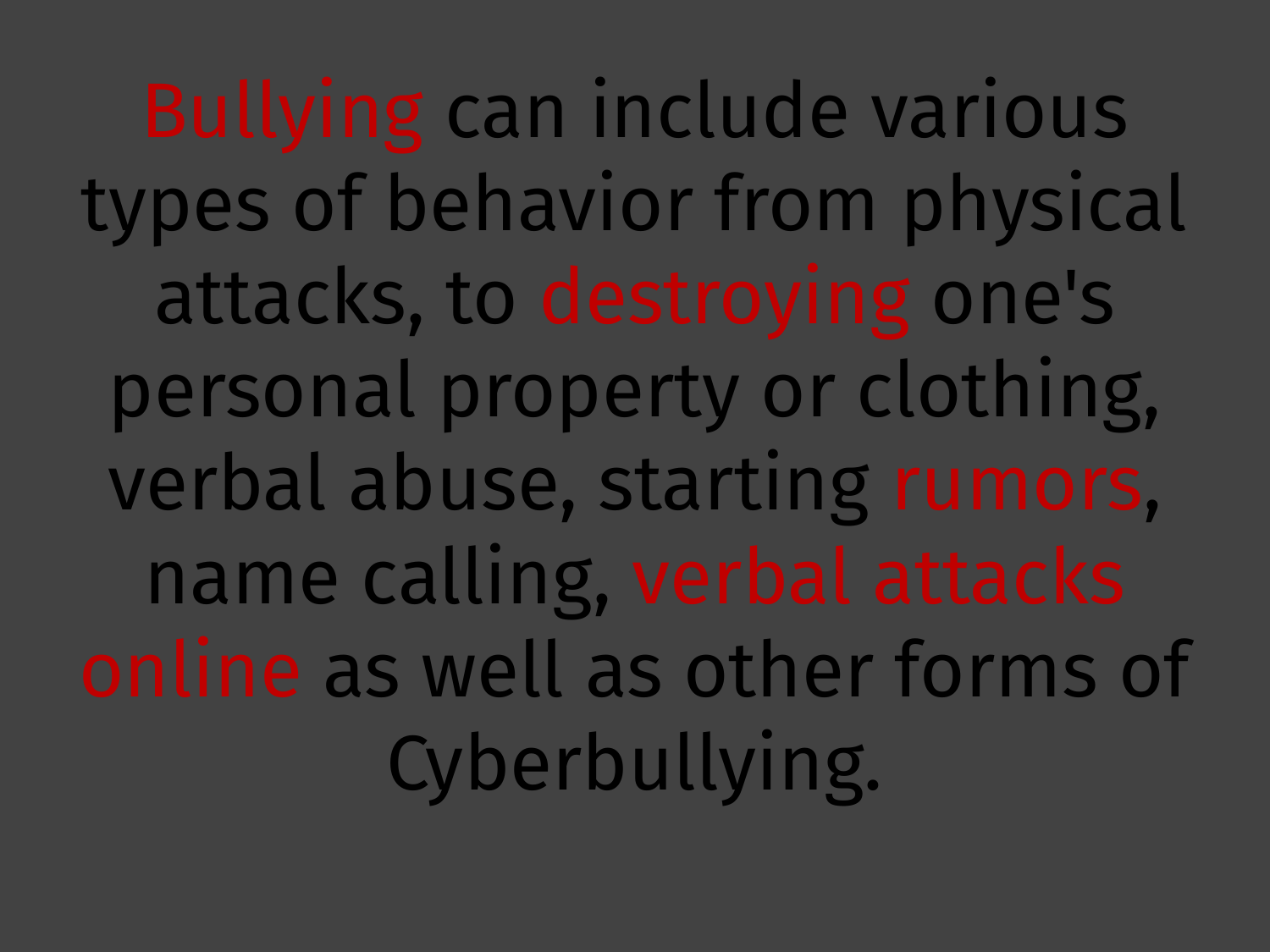

# Bullying can include various types of behavior from physical attacks, to destroying one's personal property or clothing, verbal abuse, starting rumors, name calling, verbal attacks online as well as other forms of Cyberbullying.